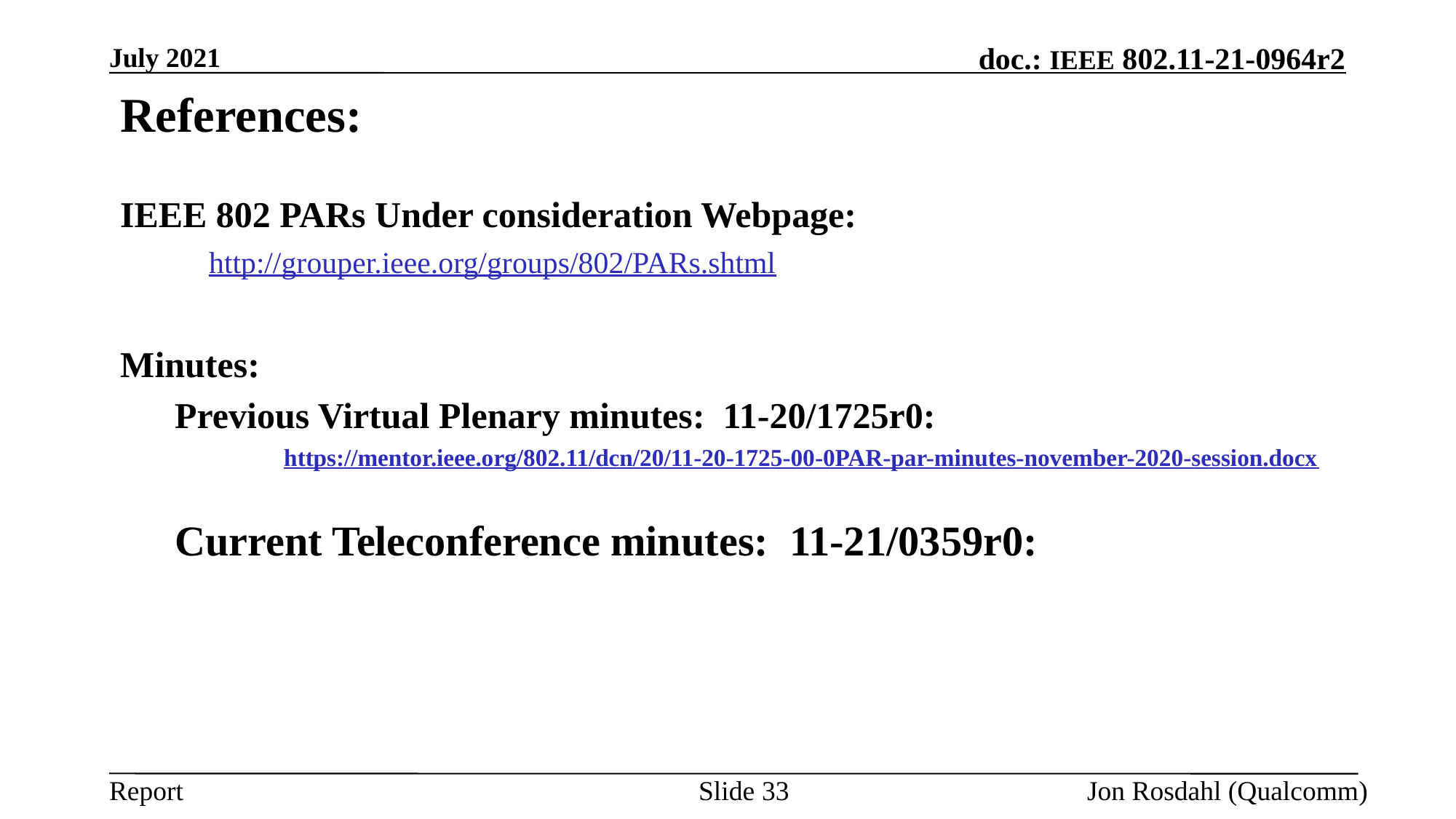

July 2021
# References:
IEEE 802 PARs Under consideration Webpage:
	http://grouper.ieee.org/groups/802/PARs.shtml

Minutes:
Previous Virtual Plenary minutes:  11-20/1725r0:
https://mentor.ieee.org/802.11/dcn/20/11-20-1725-00-0PAR-par-minutes-november-2020-session.docx

Current Teleconference minutes:  11-21/0359r0:
Slide 33
Jon Rosdahl (Qualcomm)